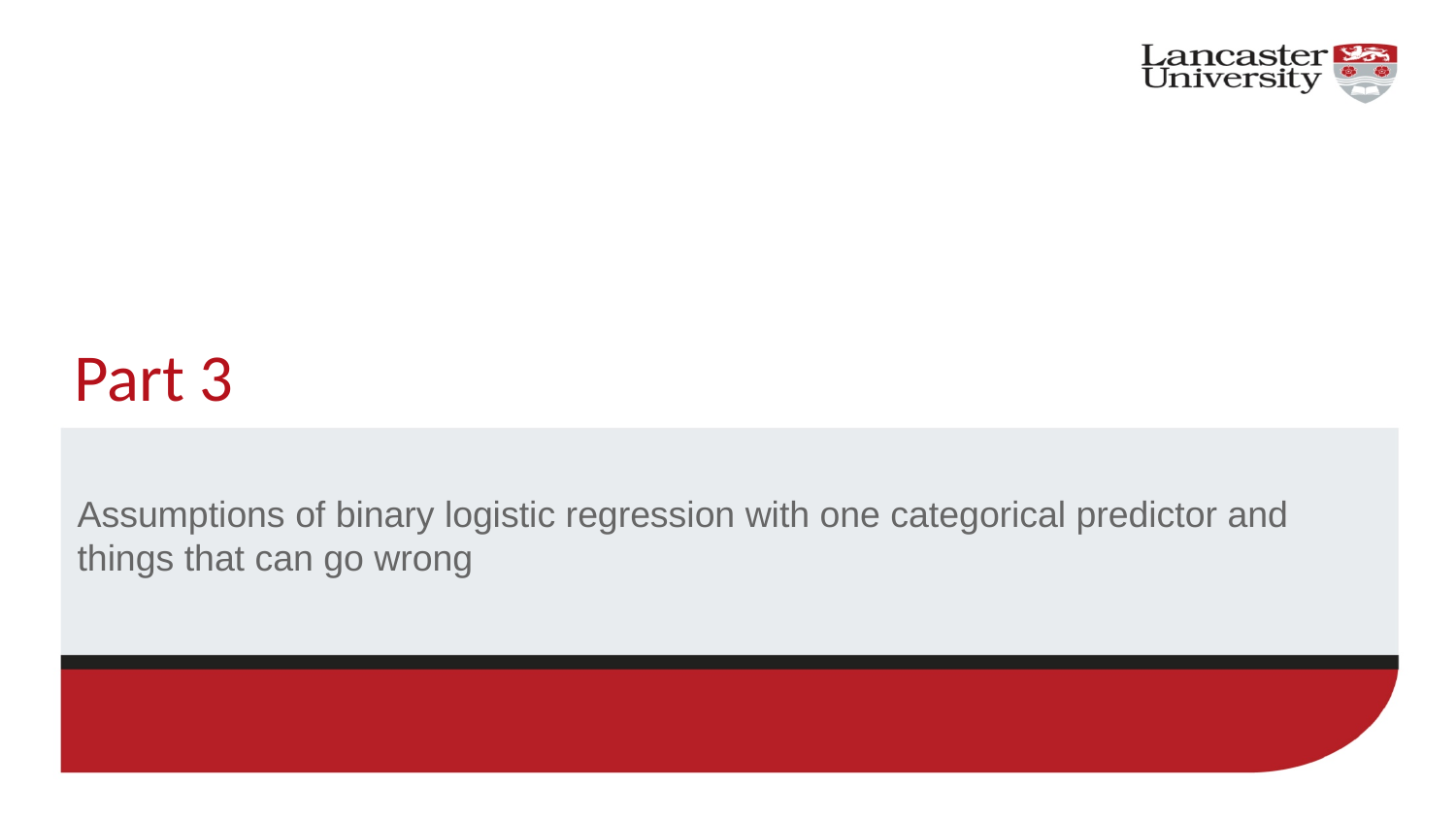

# Part 3
Assumptions of binary logistic regression with one categorical predictor and things that can go wrong